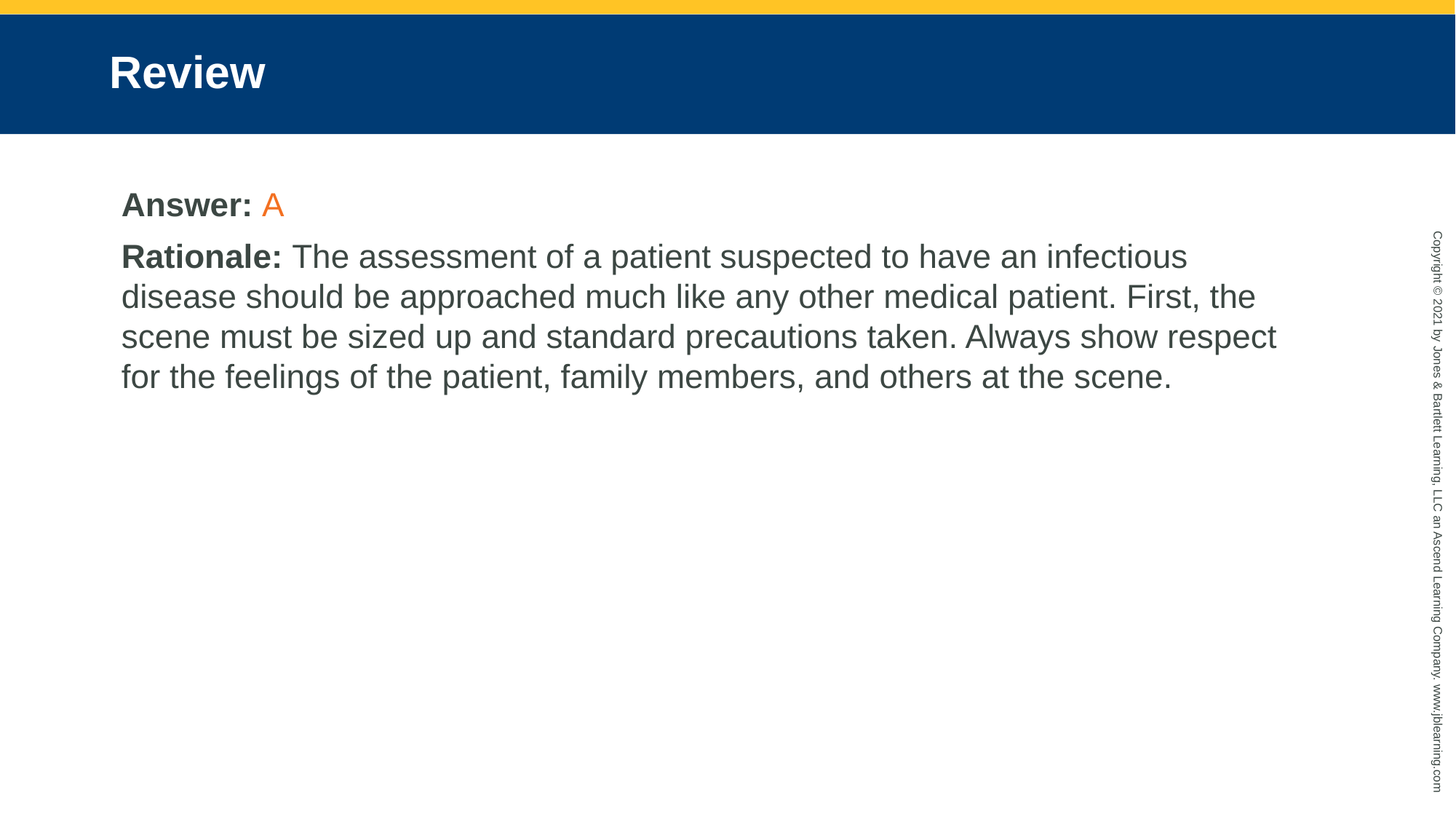

# Review
Answer: A
Rationale: The assessment of a patient suspected to have an infectious disease should be approached much like any other medical patient. First, the scene must be sized up and standard precautions taken. Always show respect for the feelings of the patient, family members, and others at the scene.